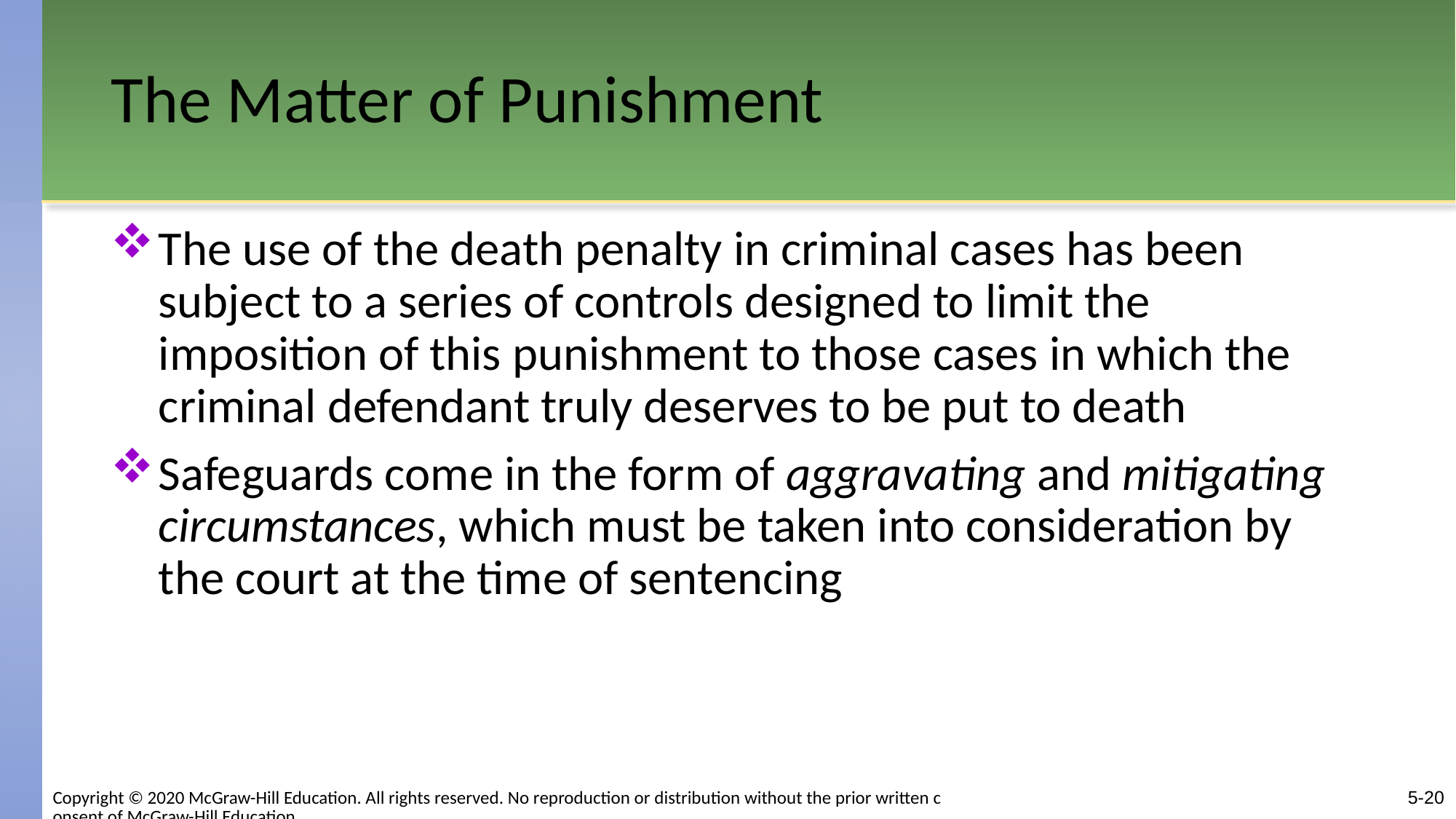

# The Matter of Punishment
The use of the death penalty in criminal cases has been subject to a series of controls designed to limit the imposition of this punishment to those cases in which the criminal defendant truly deserves to be put to death
Safeguards come in the form of aggravating and mitigating circumstances, which must be taken into consideration by the court at the time of sentencing
Copyright © 2020 McGraw-Hill Education. All rights reserved. No reproduction or distribution without the prior written consent of McGraw-Hill Education.
5-20